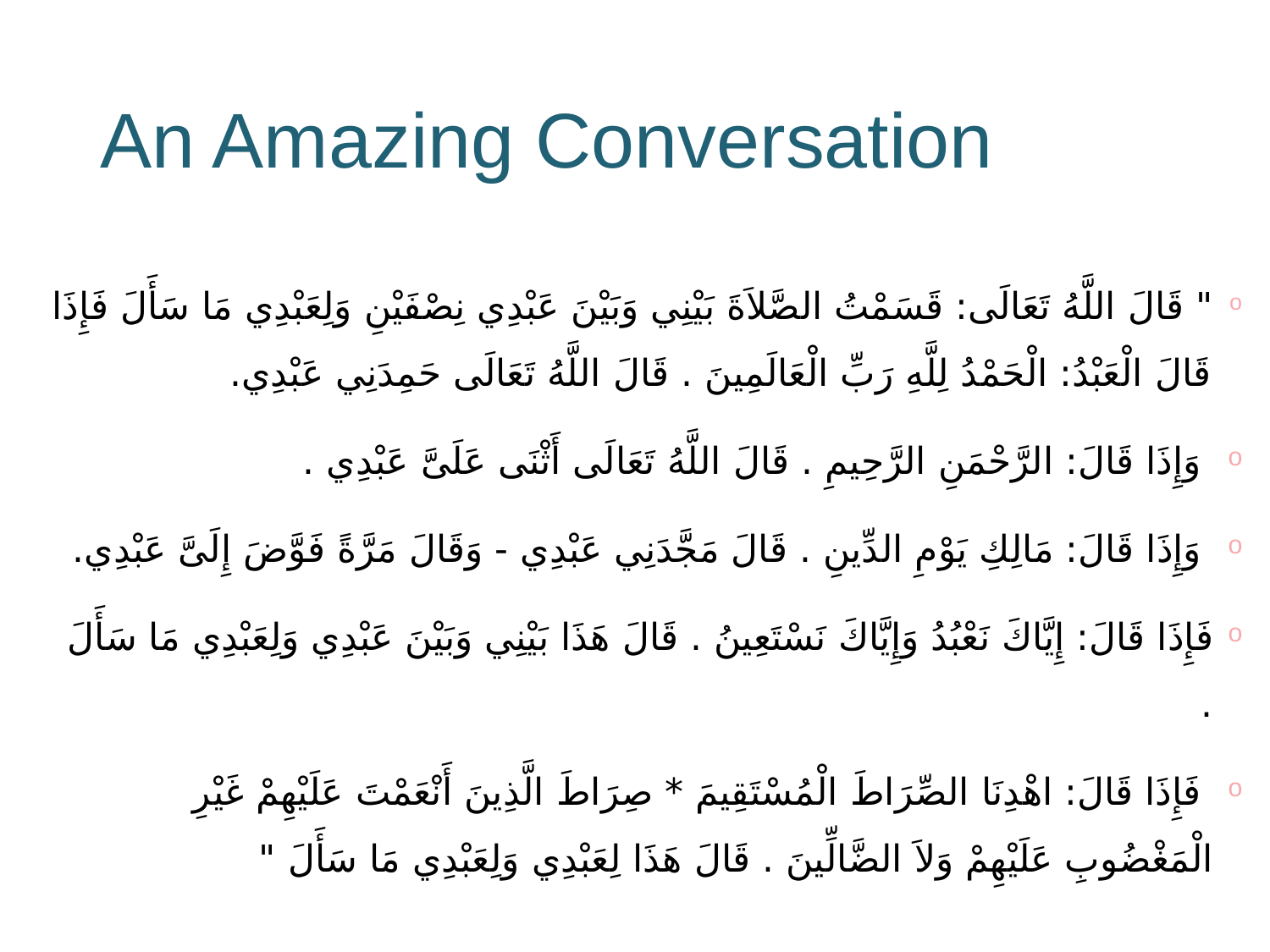

# An Amazing Conversation
‏"‏ قَالَ اللَّهُ تَعَالَى: قَسَمْتُ الصَّلاَةَ بَيْنِي وَبَيْنَ عَبْدِي نِصْفَيْنِ وَلِعَبْدِي مَا سَأَلَ فَإِذَا قَالَ الْعَبْدُ: الْحَمْدُ لِلَّهِ رَبِّ الْعَالَمِينَ‏ ‏.‏ قَالَ اللَّهُ تَعَالَى حَمِدَنِي عَبْدِي.
 وَإِذَا قَالَ: ‏‏الرَّحْمَنِ الرَّحِيمِ‏‏ ‏.‏ قَالَ اللَّهُ تَعَالَى أَثْنَى عَلَىَّ عَبْدِي ‏.‏
 وَإِذَا قَالَ: مَالِكِ يَوْمِ الدِّينِ‏‏ ‏.‏ قَالَ مَجَّدَنِي عَبْدِي - وَقَالَ مَرَّةً فَوَّضَ إِلَىَّ عَبْدِي.
فَإِذَا قَالَ‏: إِيَّاكَ نَعْبُدُ وَإِيَّاكَ نَسْتَعِينُ‏‏ ‏.‏ قَالَ هَذَا بَيْنِي وَبَيْنَ عَبْدِي وَلِعَبْدِي مَا سَأَلَ ‏.‏
 فَإِذَا قَالَ:‏‏ اهْدِنَا الصِّرَاطَ الْمُسْتَقِيمَ * صِرَاطَ الَّذِينَ أَنْعَمْتَ عَلَيْهِمْ غَيْرِ الْمَغْضُوبِ عَلَيْهِمْ وَلاَ الضَّالِّينَ‏‏ ‏.‏ قَالَ هَذَا لِعَبْدِي وَلِعَبْدِي مَا سَأَلَ ‏"‏